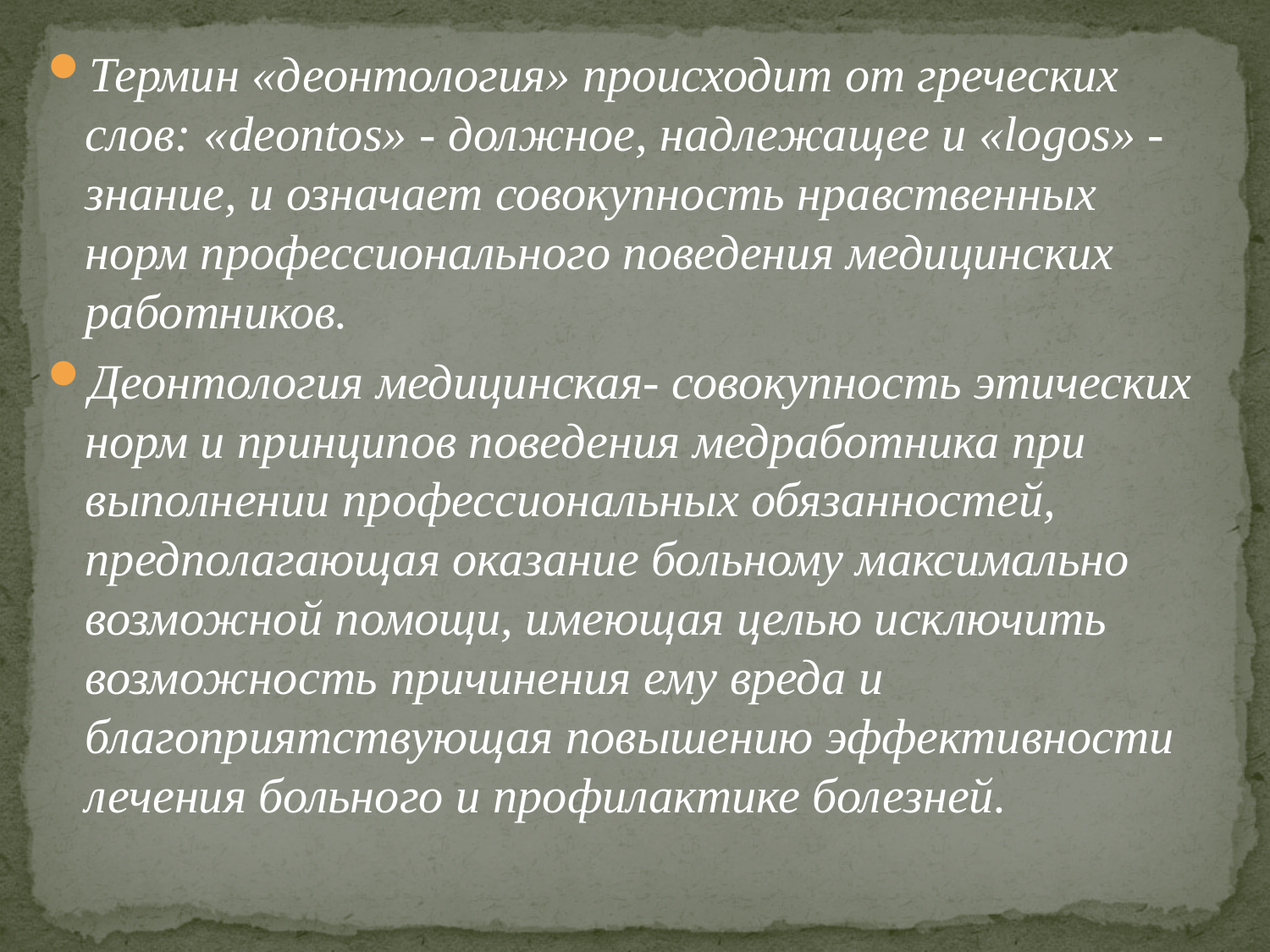

Термин «деонтология» происходит от греческих слов: «deontos» - должное, надлежащее и «logos» - знание, и означает совокупность нравственных норм профессионального поведения медицинских работников.
Деонтология медицинская- совокупность этических норм и принципов поведения медработника при выполнении профессиональных обязанностей, предполагающая оказание больному максимально возможной помощи, имеющая целью исключить возможность причинения ему вреда и благоприятствующая повышению эффективности лечения больного и профилактике болезней.